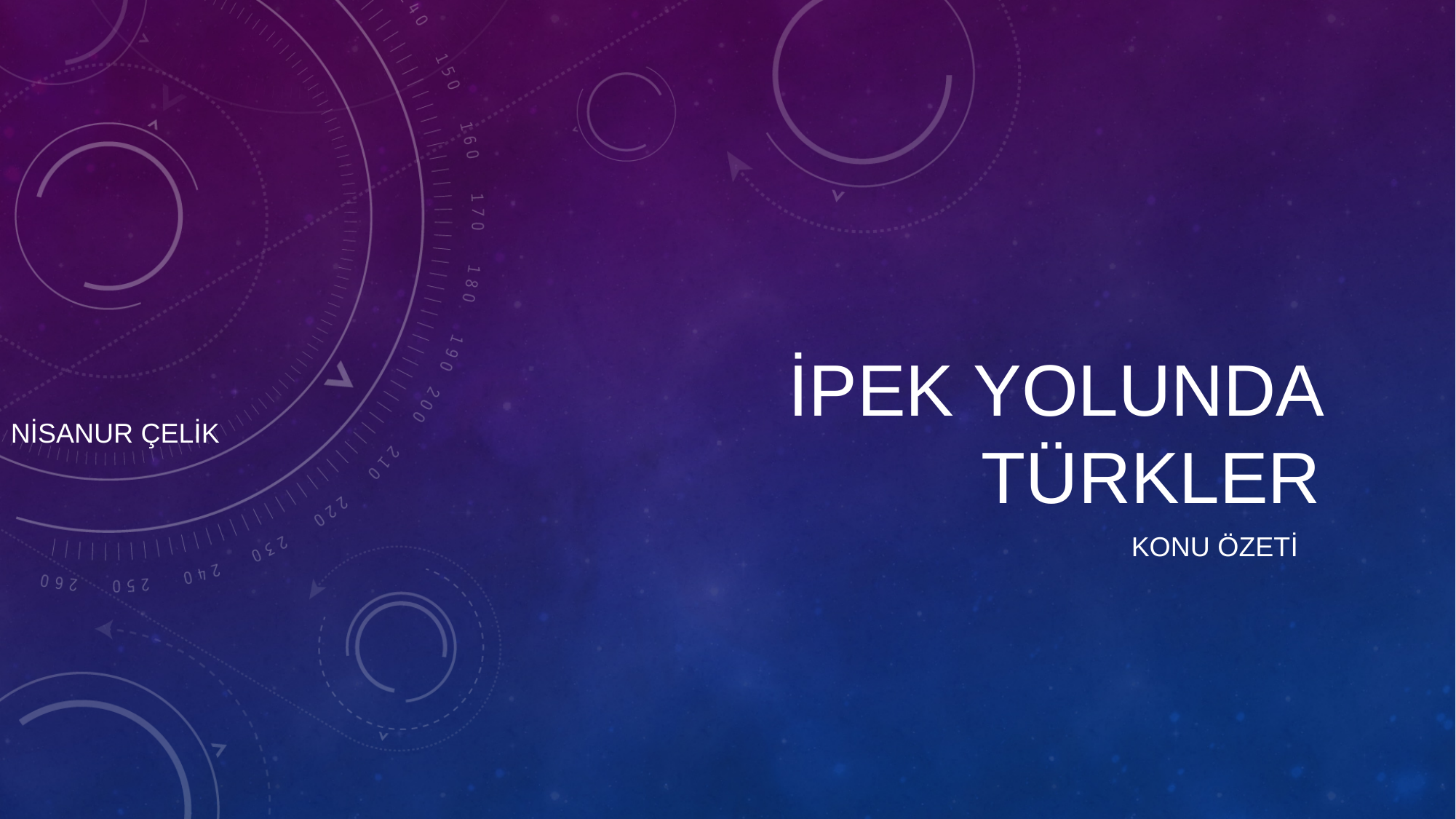

# İPEK YOLUNDA TÜRKLER
NİSANUR ÇELİK
KONU ÖZETİ